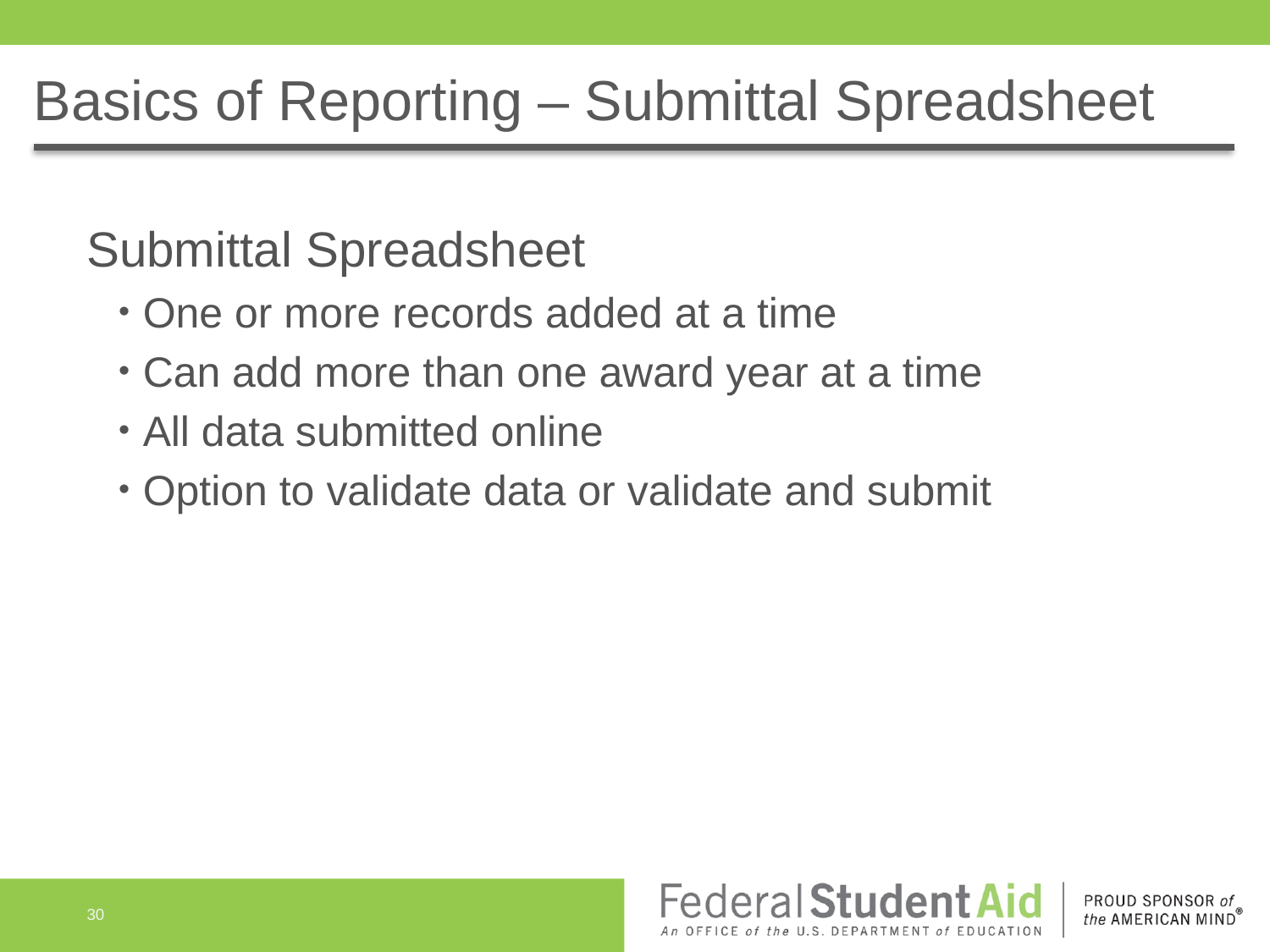

# Basics of Reporting – Submittal Spreadsheet
Submittal Spreadsheet
One or more records added at a time
Can add more than one award year at a time
All data submitted online
Option to validate data or validate and submit

30